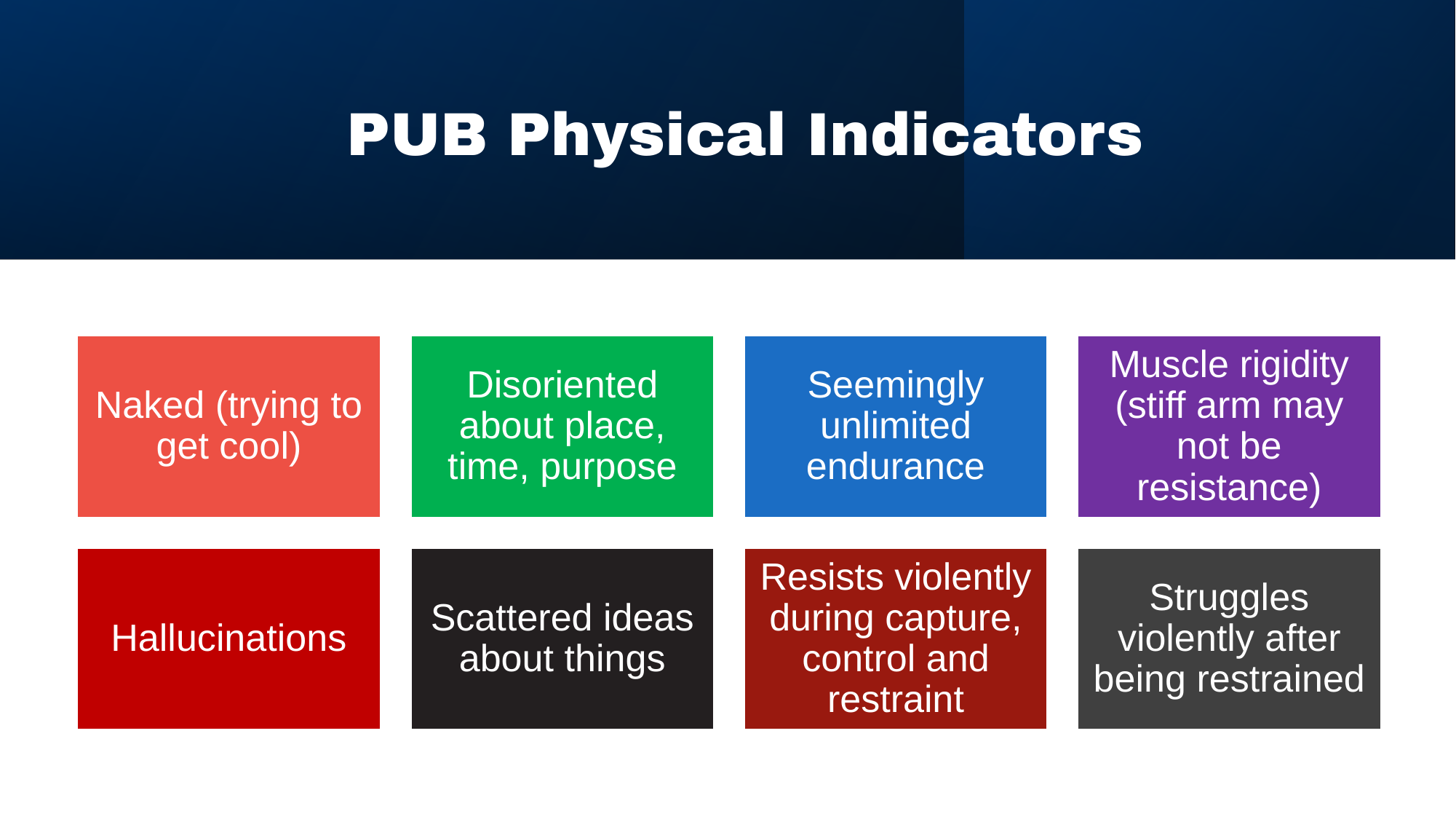

# PUB Physical Indicators
Naked (trying to get cool)
Disoriented about place, time, purpose
Seemingly unlimited endurance
Muscle rigidity (stiff arm may not be resistance)
Hallucinations
Scattered ideas about things
Resists violently during capture, control and restraint
Struggles violently after being restrained